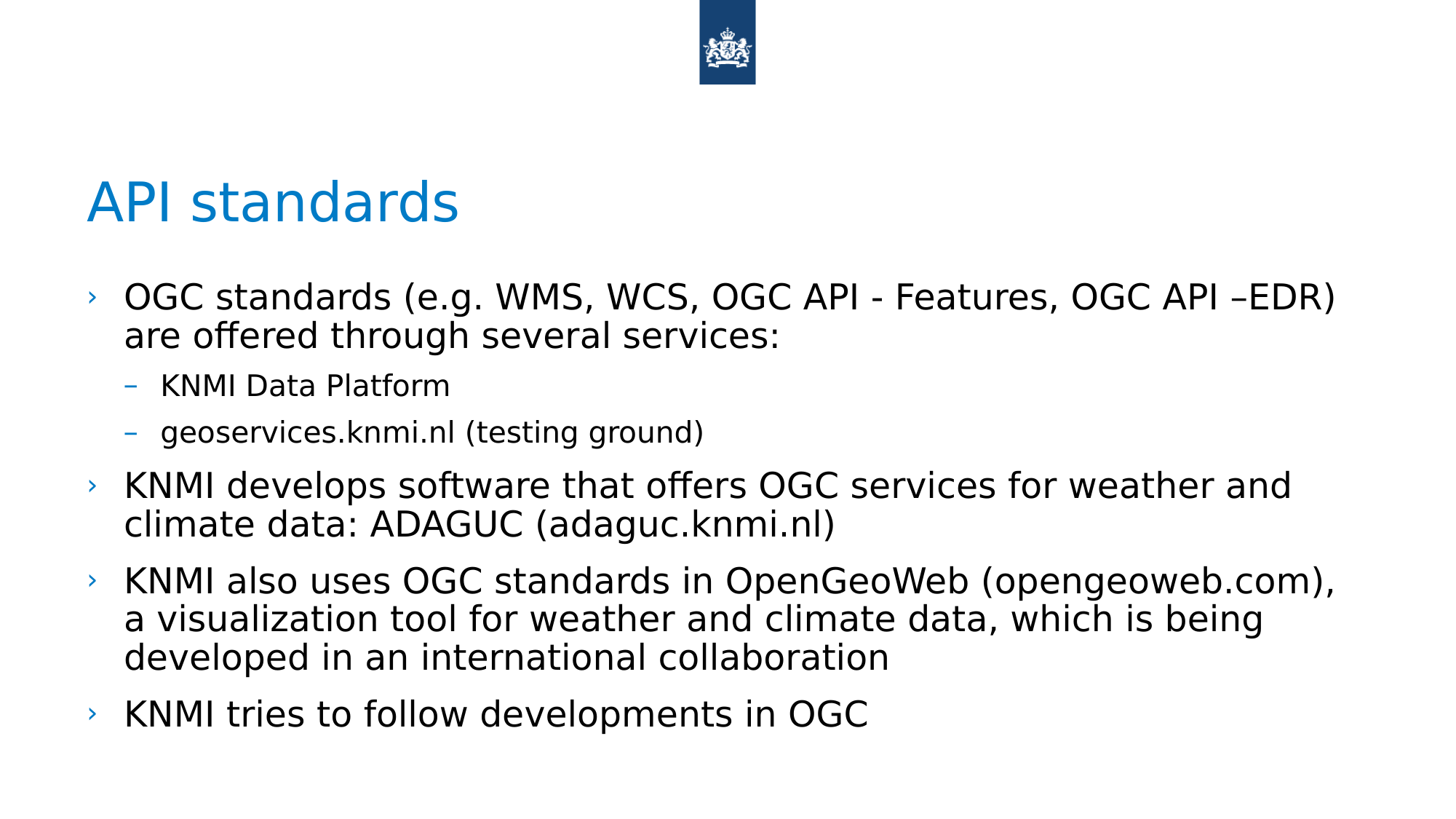

# API standards
OGC standards (e.g. WMS, WCS, OGC API - Features, OGC API –EDR) are offered through several services:
KNMI Data Platform
geoservices.knmi.nl (testing ground)
KNMI develops software that offers OGC services for weather and climate data: ADAGUC (adaguc.knmi.nl)
KNMI also uses OGC standards in OpenGeoWeb (opengeoweb.com), a visualization tool for weather and climate data, which is being developed in an international collaboration
KNMI tries to follow developments in OGC